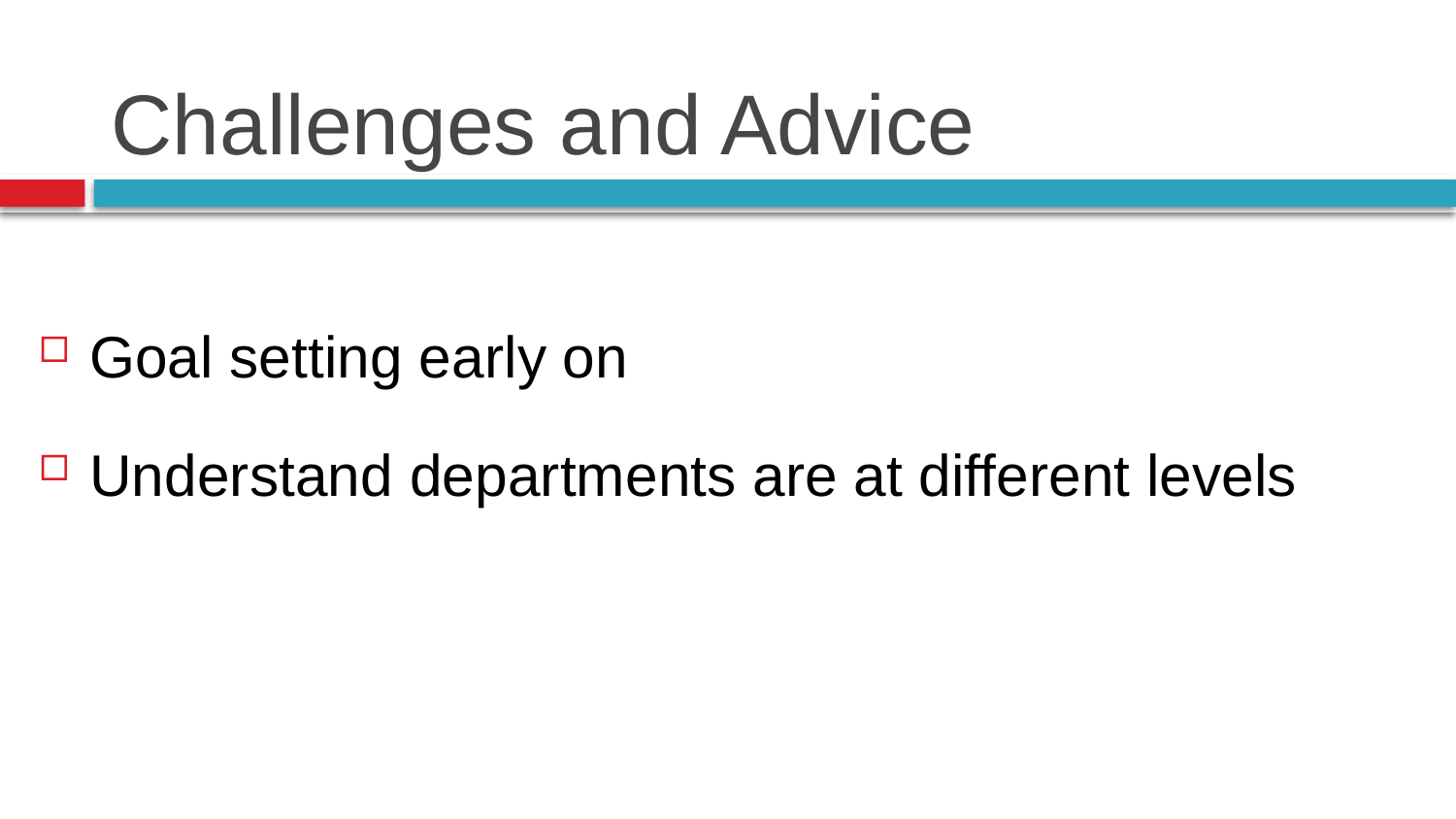

# Challenges and Advice

Goal setting early on

Understand departments are at different levels